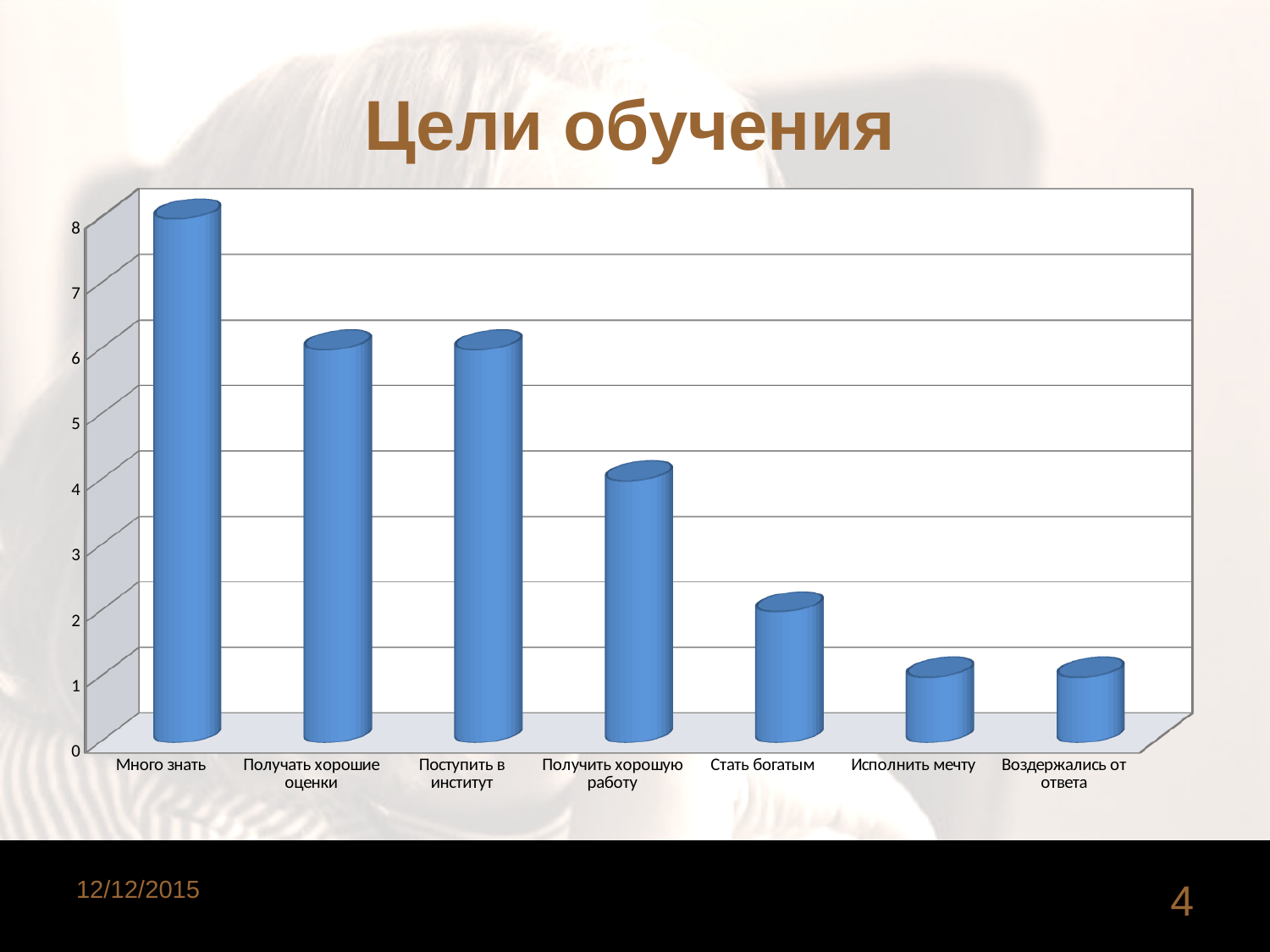

# Цели обучения

[unsupported chart]

12/12/2015
4